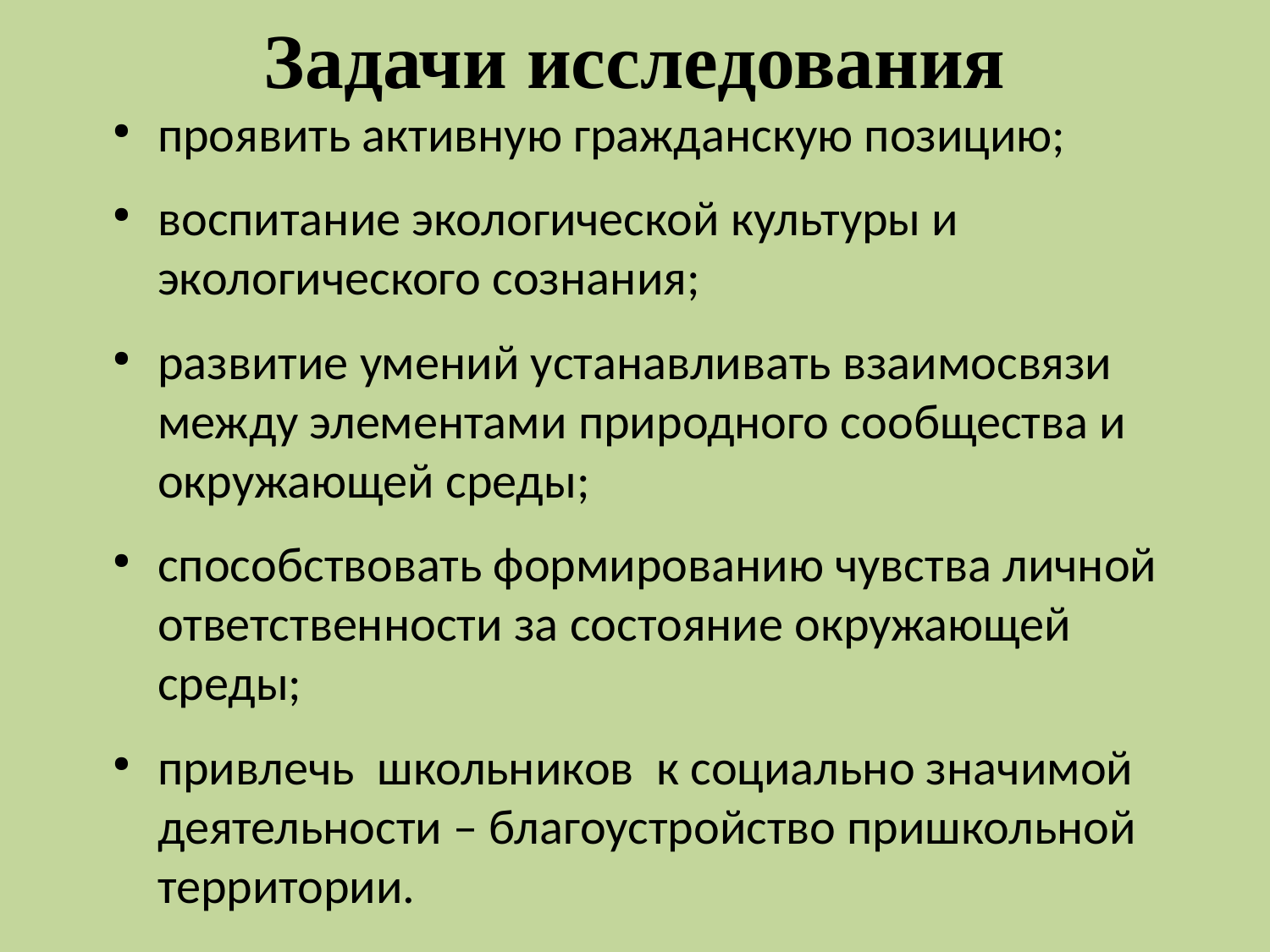

Задачи исследования
проявить активную гражданскую позицию;
воспитание экологической культуры и экологического сознания;
развитие умений устанавливать взаимосвязи между элементами природного сообщества и окружающей среды;
способствовать формированию чувства личной ответственности за состояние окружающей среды;
привлечь  школьников  к социально значимой деятельности – благоустройство пришкольной территории.